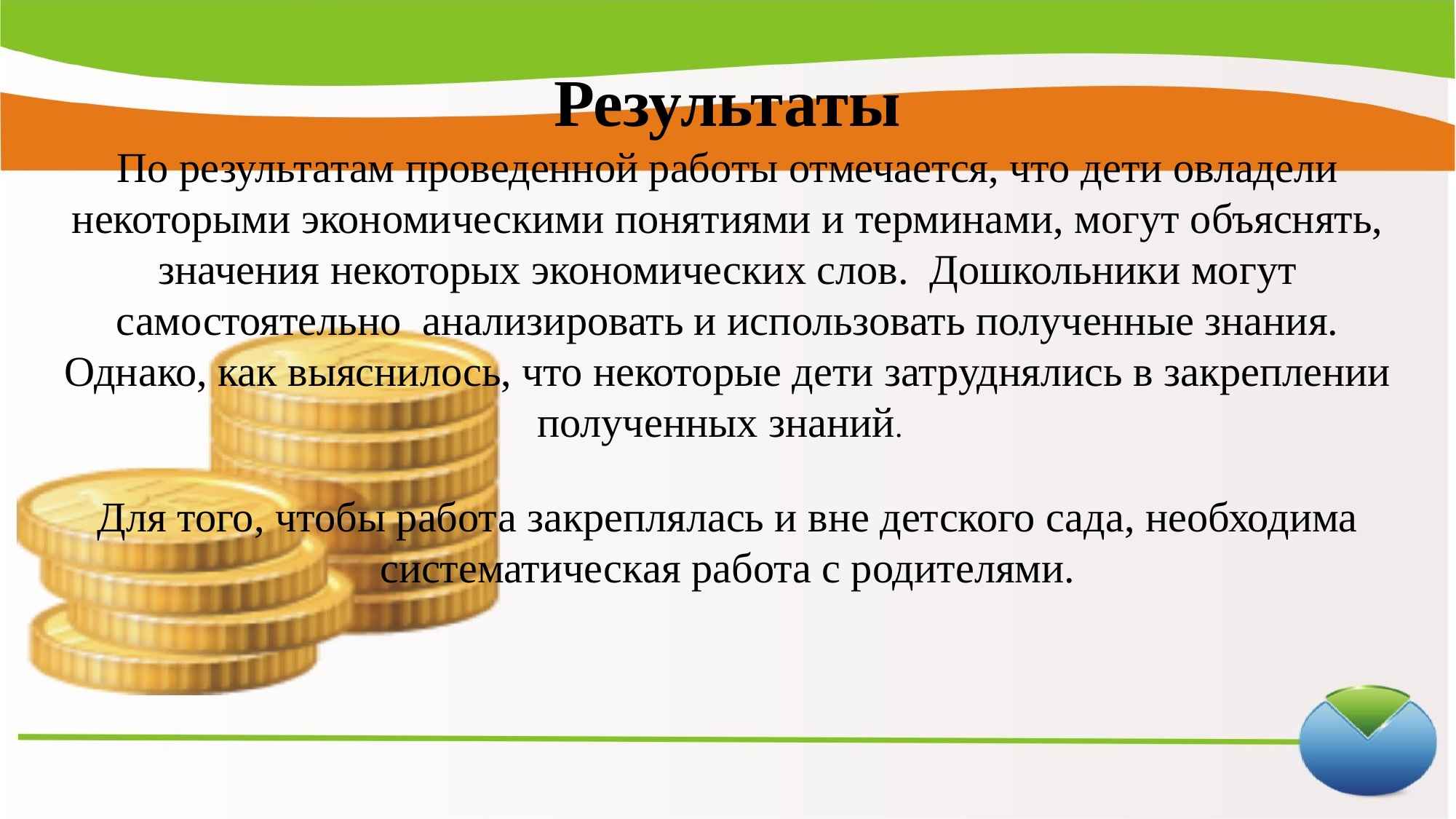

Результаты
По результатам проведенной работы отмечается, что дети овладели некоторыми экономическими понятиями и терминами, могут объяснять, значения некоторых экономических слов.  Дошкольники могут самостоятельно  анализировать и использовать полученные знания.
Однако, как выяснилось, что некоторые дети затруднялись в закреплении полученных знаний.

Для того, чтобы работа закреплялась и вне детского сада, необходима систематическая работа с родителями.